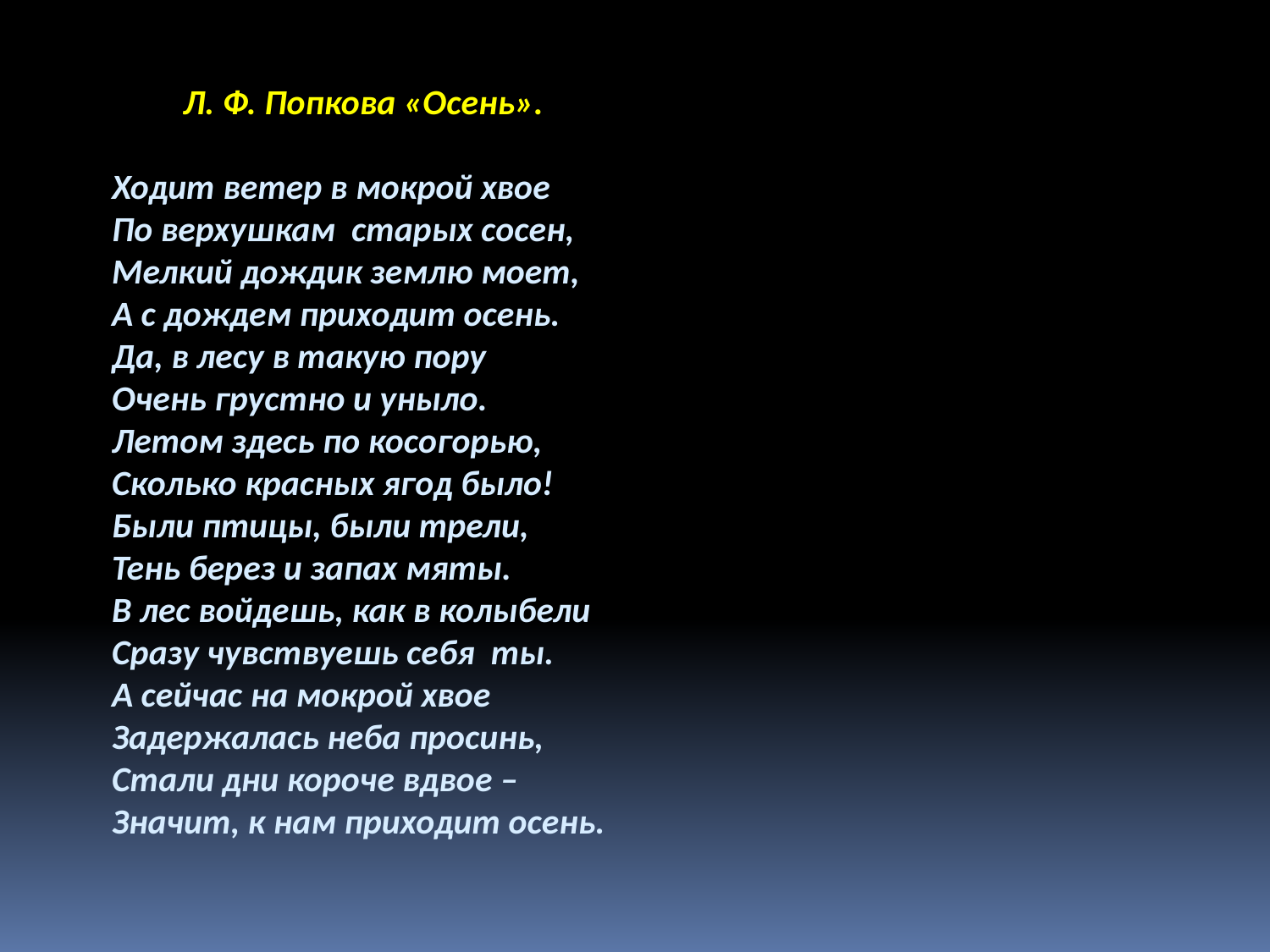

Л. Ф. Попкова «Осень».

Ходит ветер в мокрой хвое
По верхушкам  старых сосен,
Мелкий дождик землю моет,
А с дождем приходит осень.
Да, в лесу в такую пору
Очень грустно и уныло.
Летом здесь по косогорью,
Сколько красных ягод было!
Были птицы, были трели,
Тень берез и запах мяты.
В лес войдешь, как в колыбели
Сразу чувствуешь себя  ты.
А сейчас на мокрой хвое
Задержалась неба просинь,
Стали дни короче вдвое –
Значит, к нам приходит осень.